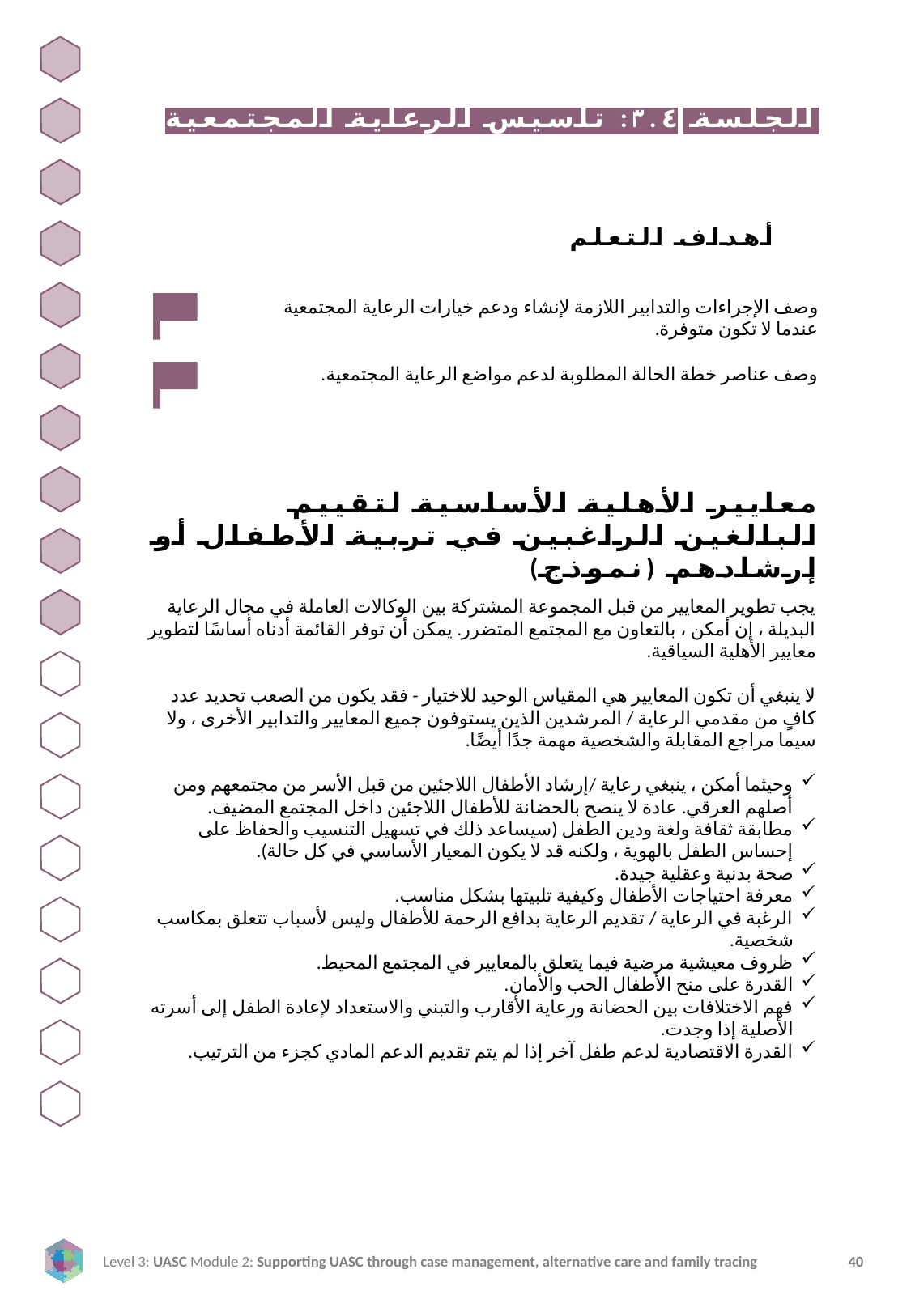

الجلسة ٣.٤: تأسيس الرعاية المجتمعية

أهداف التعلم

وصف الإجراءات والتدابير اللازمة لإنشاء ودعم خيارات الرعاية المجتمعية عندما لا تكون متوفرة.

وصف عناصر خطة الحالة المطلوبة لدعم مواضع الرعاية المجتمعية.

معايير الأهلية الأساسية لتقييم البالغين الراغبين في تربية الأطفال أو إرشادهم (نموذج)

يجب تطوير المعايير من قبل المجموعة المشتركة بين الوكالات العاملة في مجال الرعاية البديلة ، إن أمكن ، بالتعاون مع المجتمع المتضرر. يمكن أن توفر القائمة أدناه أساسًا لتطوير معايير الأهلية السياقية.

لا ينبغي أن تكون المعايير هي المقياس الوحيد للاختيار - فقد يكون من الصعب تحديد عدد كافٍ من مقدمي الرعاية / المرشدين الذين يستوفون جميع المعايير والتدابير الأخرى ، ولا سيما مراجع المقابلة والشخصية مهمة جدًا أيضًا.

وحيثما أمكن ، ينبغي رعاية /إرشاد الأطفال اللاجئين من قبل الأسر من مجتمعهم ومن أصلهم العرقي. عادة لا ينصح بالحضانة للأطفال اللاجئين داخل المجتمع المضيف.
مطابقة ثقافة ولغة ودين الطفل (سيساعد ذلك في تسهيل التنسيب والحفاظ على إحساس الطفل بالهوية ، ولكنه قد لا يكون المعيار الأساسي في كل حالة).
صحة بدنية وعقلية جيدة.
معرفة احتياجات الأطفال وكيفية تلبيتها بشكل مناسب.
الرغبة في الرعاية / تقديم الرعاية بدافع الرحمة للأطفال وليس لأسباب تتعلق بمكاسب شخصية.
ظروف معيشية مرضية فيما يتعلق بالمعايير في المجتمع المحيط.
القدرة على منح الأطفال الحب والأمان.
فهم الاختلافات بين الحضانة ورعاية الأقارب والتبني والاستعداد لإعادة الطفل إلى أسرته الأصلية إذا وجدت.
القدرة الاقتصادية لدعم طفل آخر إذا لم يتم تقديم الدعم المادي كجزء من الترتيب.